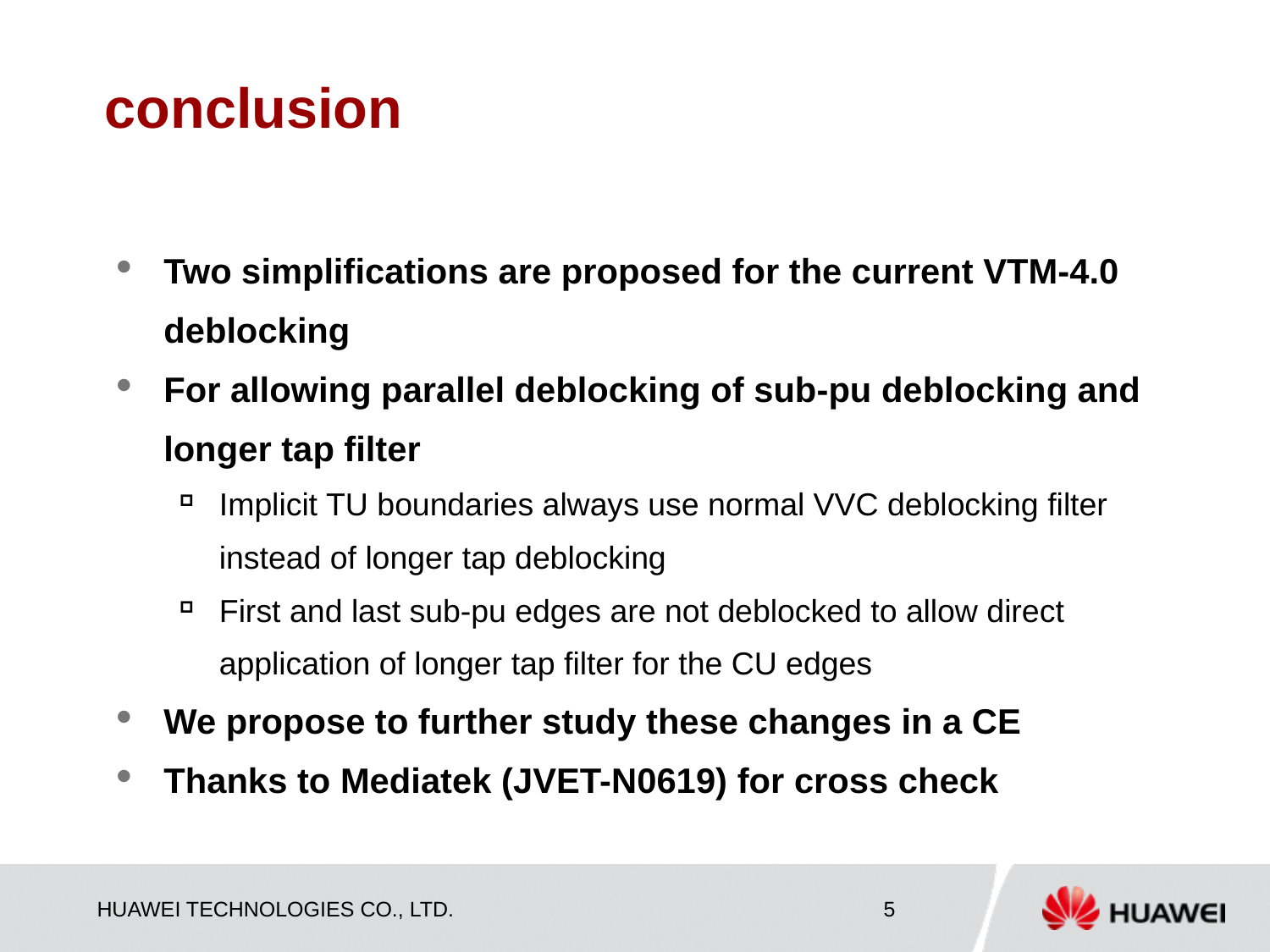

# conclusion
Two simplifications are proposed for the current VTM-4.0 deblocking
For allowing parallel deblocking of sub-pu deblocking and longer tap filter
Implicit TU boundaries always use normal VVC deblocking filter instead of longer tap deblocking
First and last sub-pu edges are not deblocked to allow direct application of longer tap filter for the CU edges
We propose to further study these changes in a CE
Thanks to Mediatek (JVET-N0619) for cross check